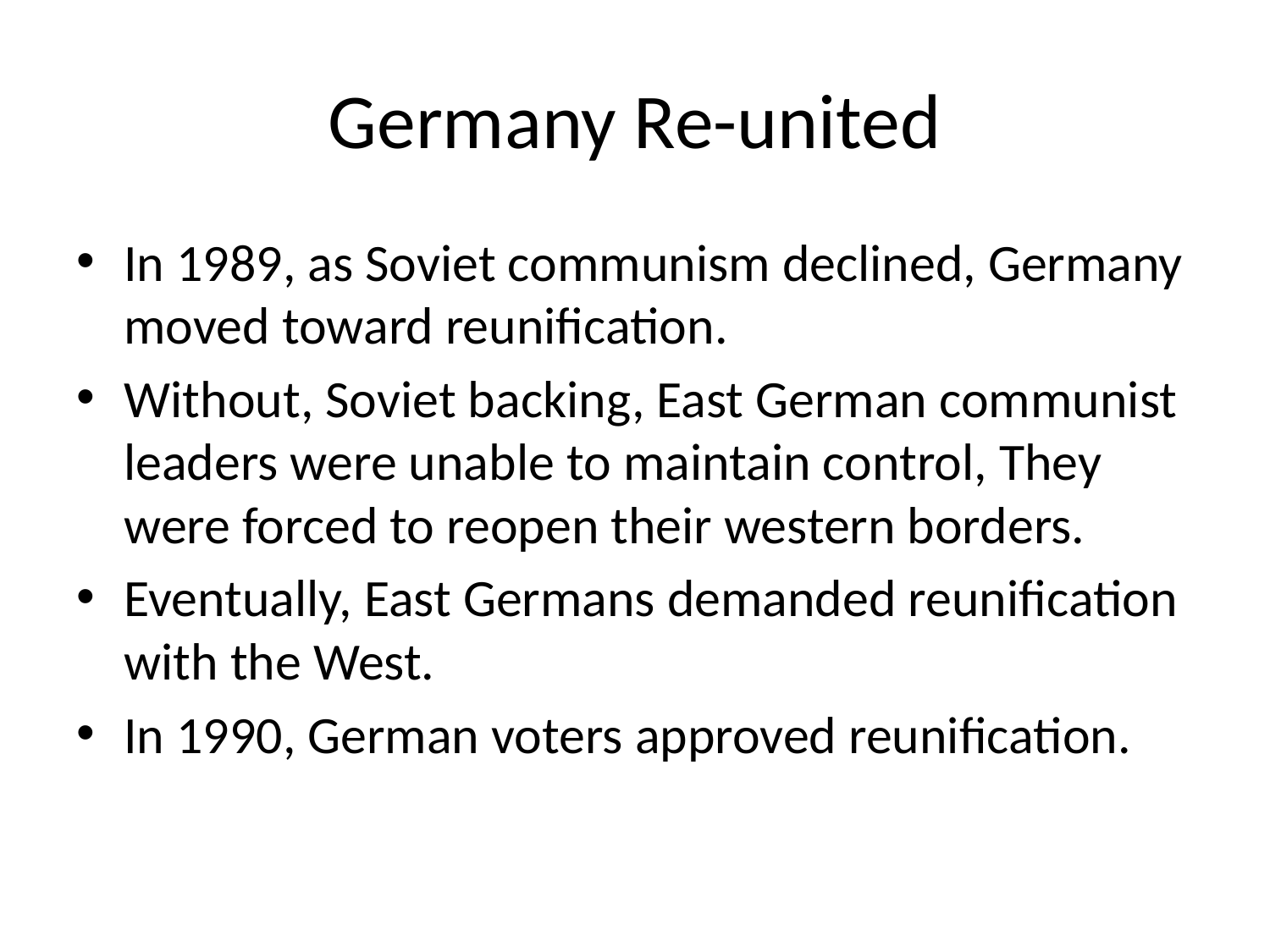

# Germany Re-united
In 1989, as Soviet communism declined, Germany moved toward reunification.
Without, Soviet backing, East German communist leaders were unable to maintain control, They were forced to reopen their western borders.
Eventually, East Germans demanded reunification with the West.
In 1990, German voters approved reunification.